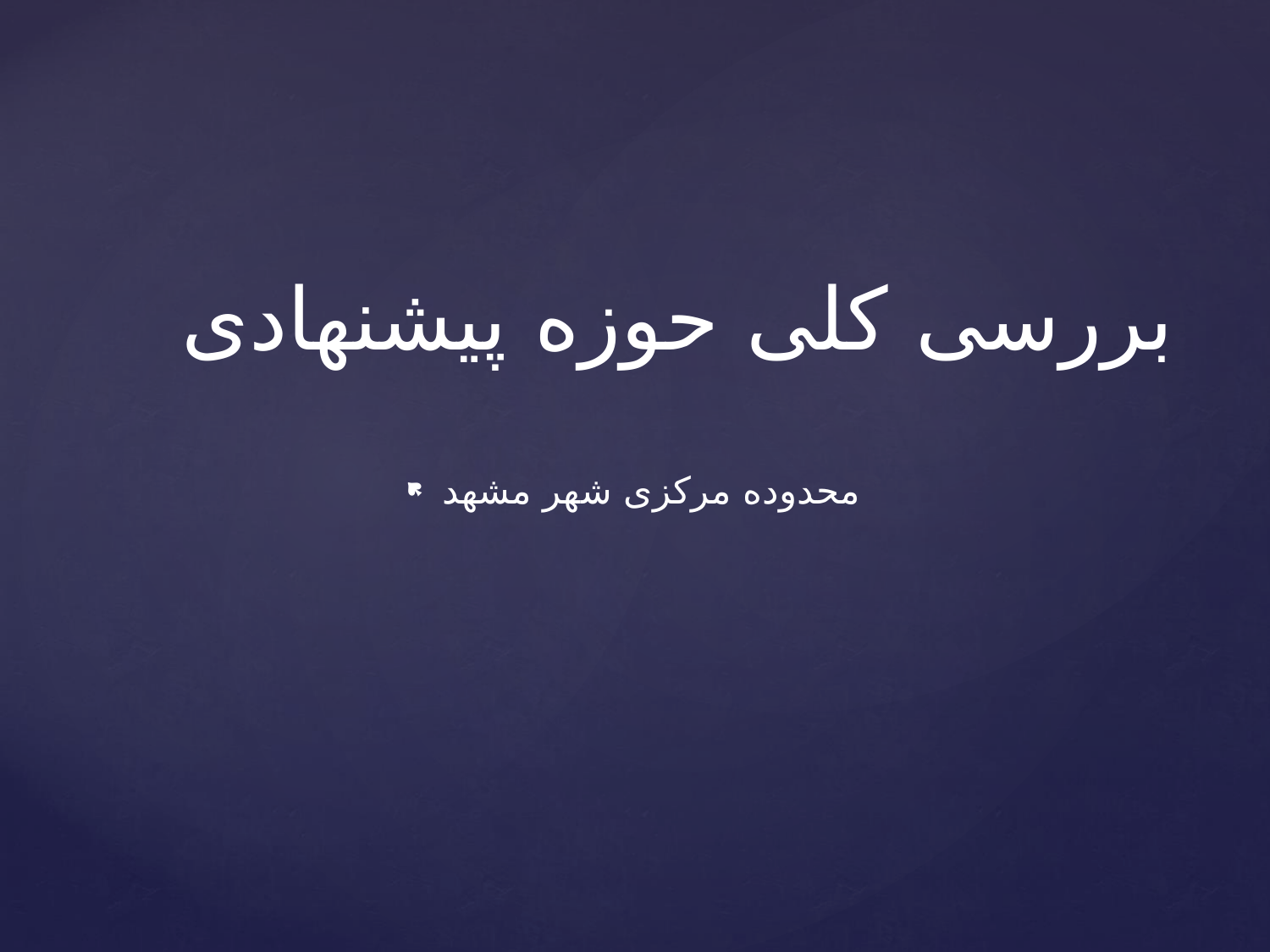

بررسی کلی حوزه پیشنهادی
محدوده مرکزی شهر مشهد